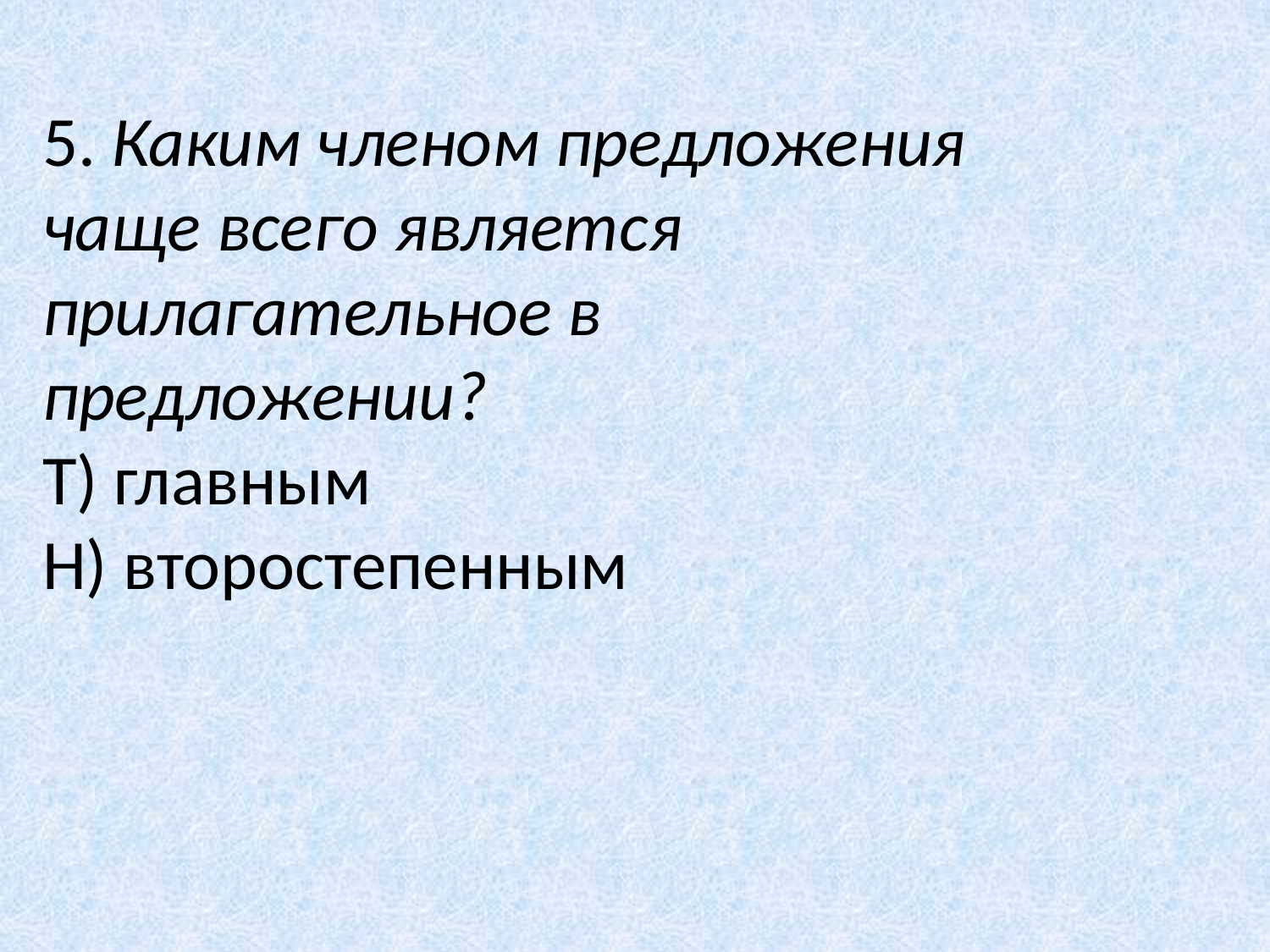

5. Каким членом предложения чаще всего является прилагательное в
предложении?
Т) главным
Н) второстепенным